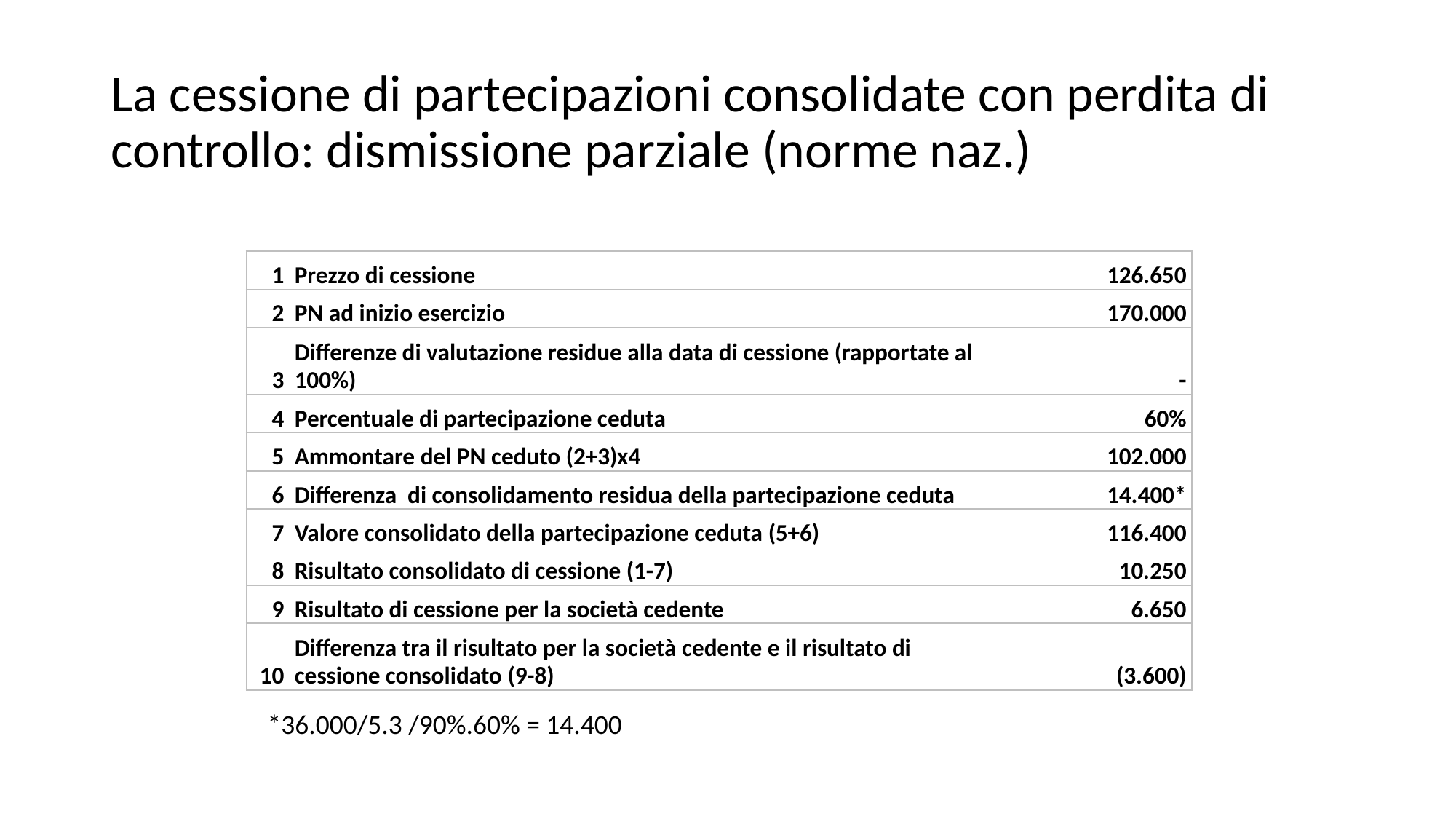

# La cessione di partecipazioni consolidate con perdita di controllo: dismissione parziale (norme naz.)
|  |  |  |  |  |
| --- | --- | --- | --- | --- |
| 1 | Prezzo di cessione |  |  | 126.650 |
| 2 | PN ad inizio esercizio |  |  | 170.000 |
| 3 | Differenze di valutazione residue alla data di cessione (rapportate al 100%) |  |  | - |
| 4 | Percentuale di partecipazione ceduta |  |  | 60% |
| 5 | Ammontare del PN ceduto (2+3)x4 |  |  | 102.000 |
| 6 | Differenza di consolidamento residua della partecipazione ceduta |  |  | 14.400\* |
| 7 | Valore consolidato della partecipazione ceduta (5+6) |  |  | 116.400 |
| 8 | Risultato consolidato di cessione (1-7) |  |  | 10.250 |
| 9 | Risultato di cessione per la società cedente |  |  | 6.650 |
| 10 | Differenza tra il risultato per la società cedente e il risultato di cessione consolidato (9-8) |  |  | (3.600) |
*36.000/5.3 /90%.60% = 14.400